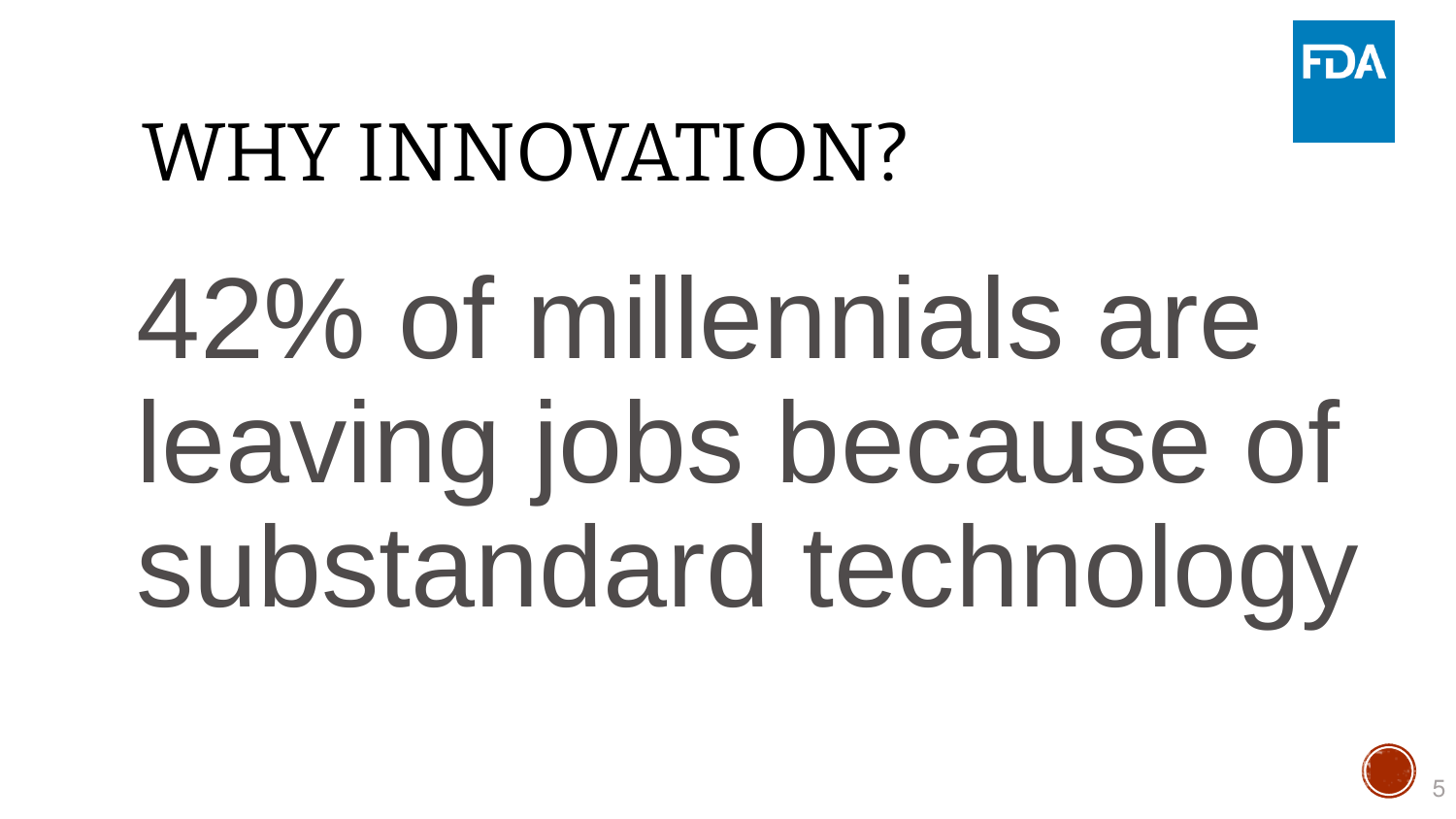

# Why Innovation?
42% of millennials are leaving jobs because of substandard technology